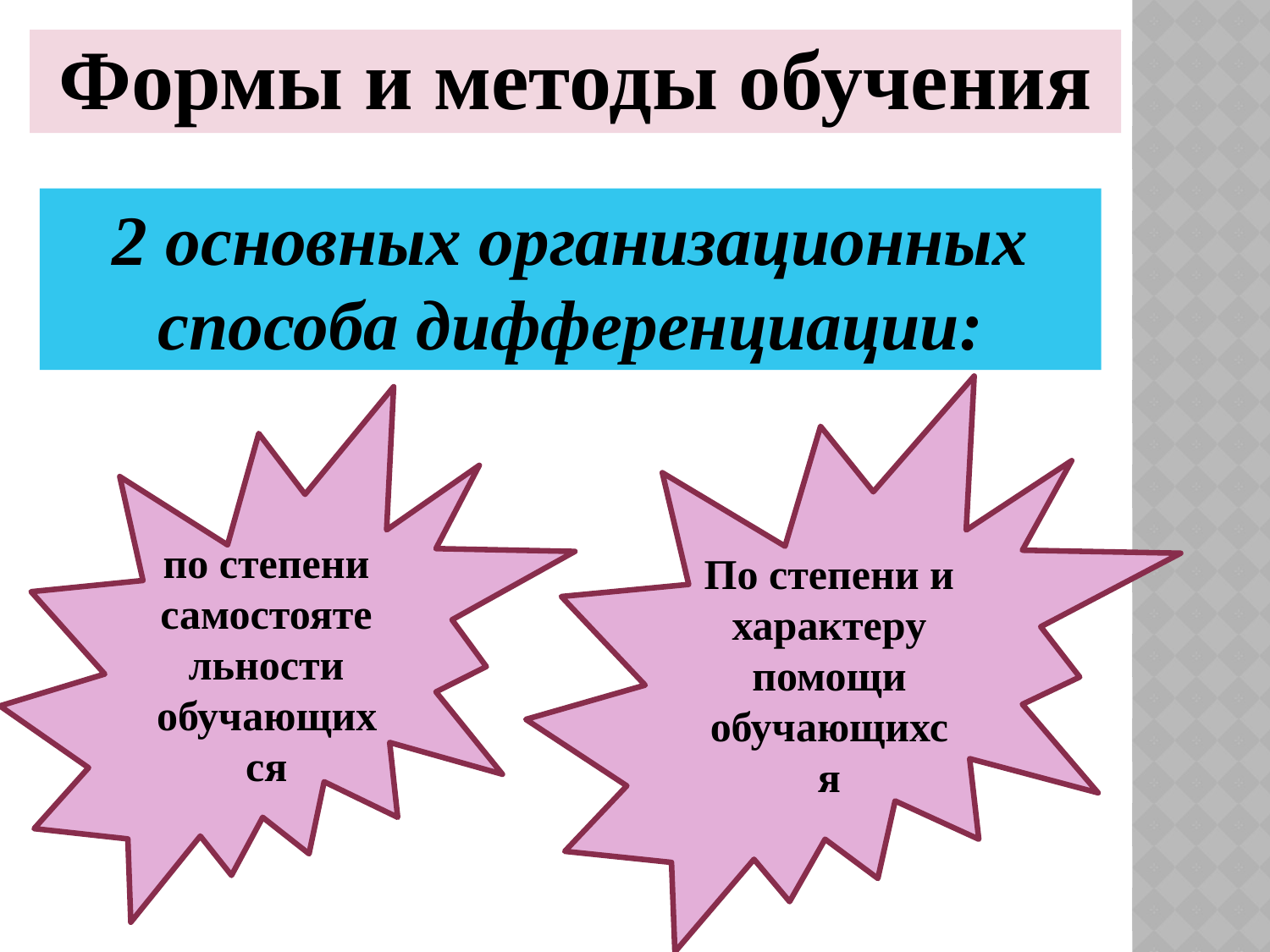

Формы и методы обучения
2 основных организационных способа дифференциации:
По степени и характеру помощи обучающихся
по степени самостоятельности обучающихся